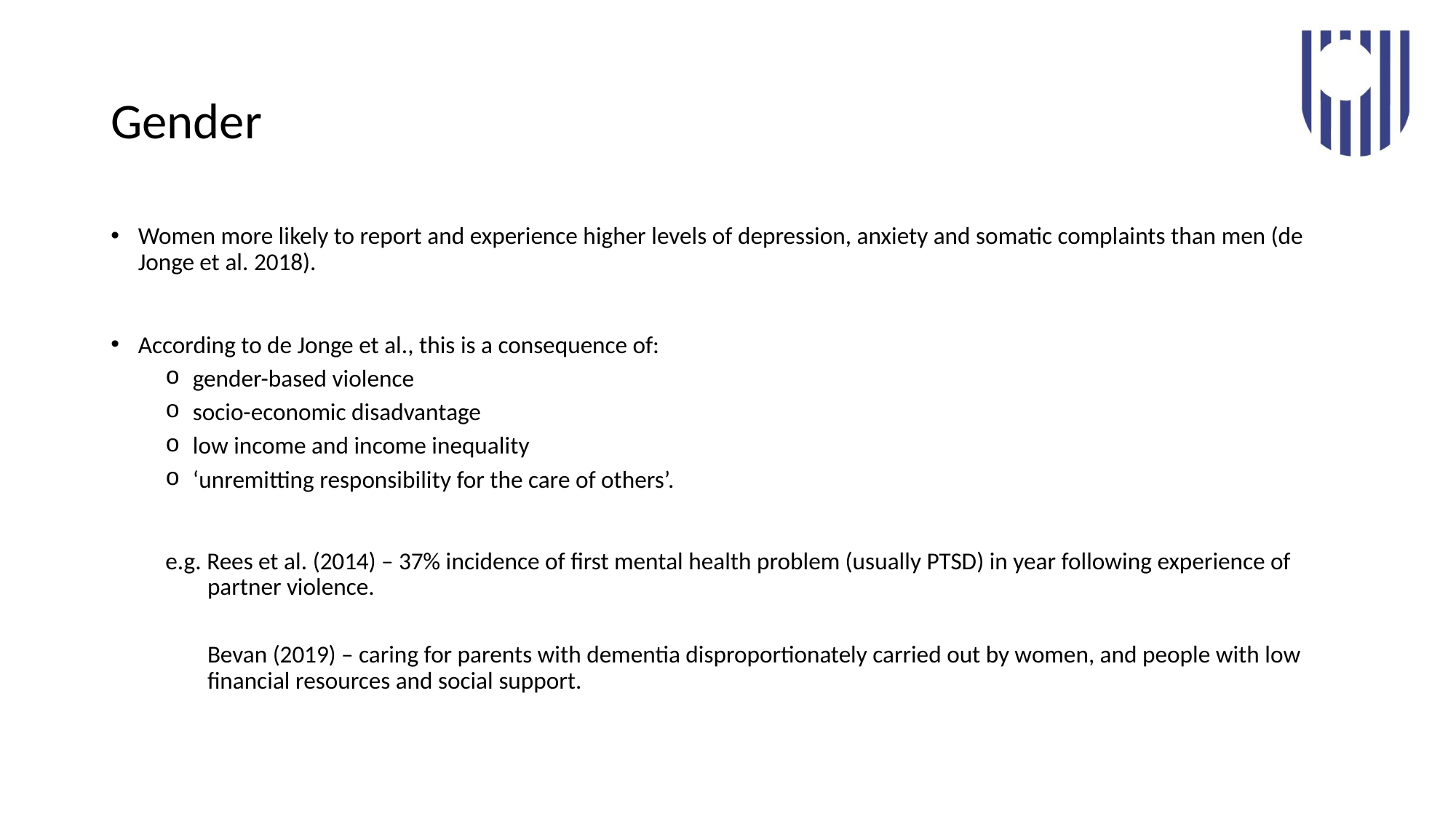

# Gender
Women more likely to report and experience higher levels of depression, anxiety and somatic complaints than men (de Jonge et al. 2018).

According to de Jonge et al., this is a consequence of:
gender-based violence
socio-economic disadvantage
low income and income inequality
‘unremitting responsibility for the care of others’.

e.g. Rees et al. (2014) – 37% incidence of first mental health problem (usually PTSD) in year following experience of partner violence.

Bevan (2019) – caring for parents with dementia disproportionately carried out by women, and people with low financial resources and social support.